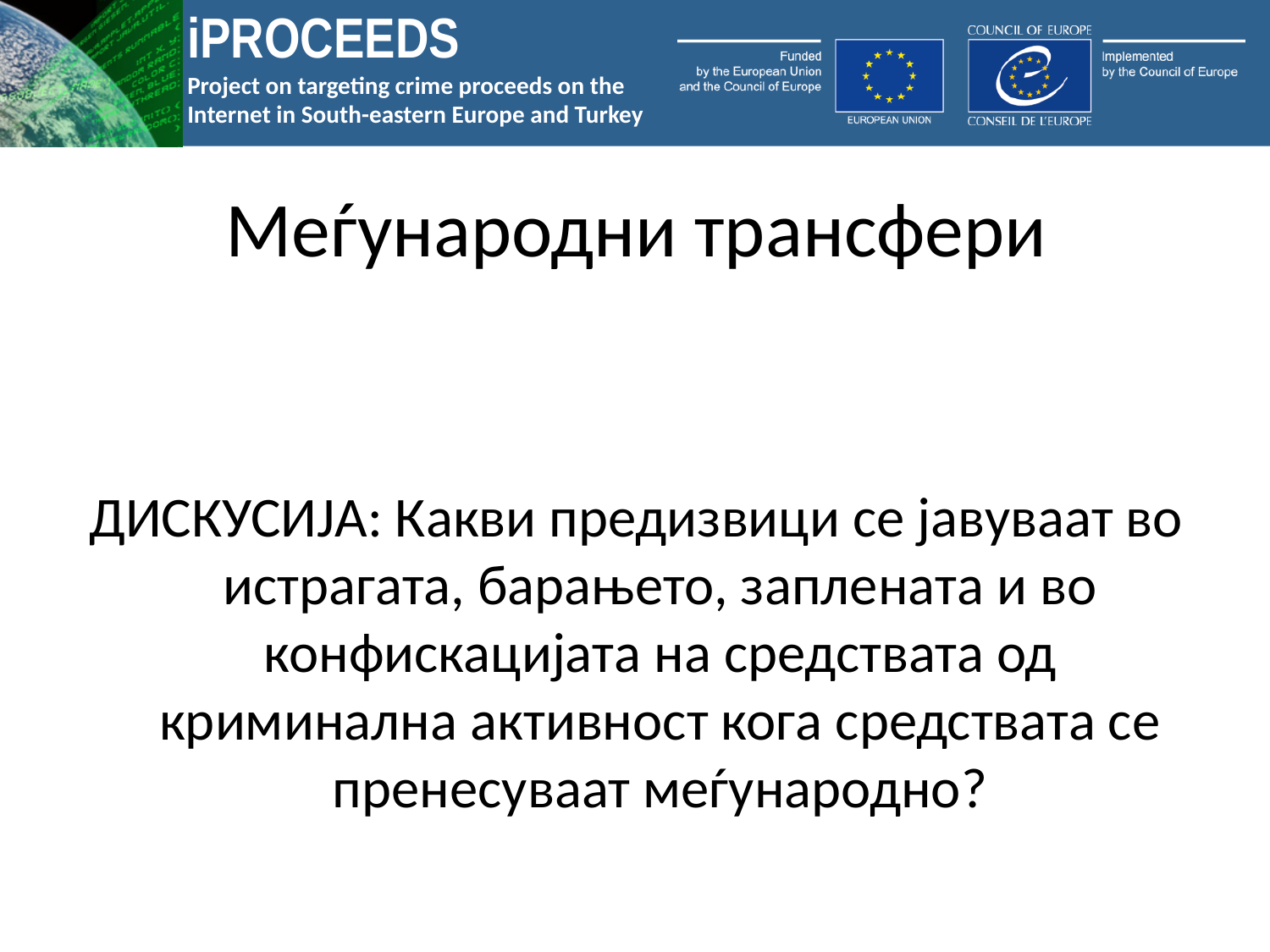

# Меѓународни трансфери

ДИСКУСИЈА: Какви предизвици се јавуваат во истрагата, барањето, заплената и во конфискацијата на средствата од криминална активност кога средствата се пренесуваат меѓународно?